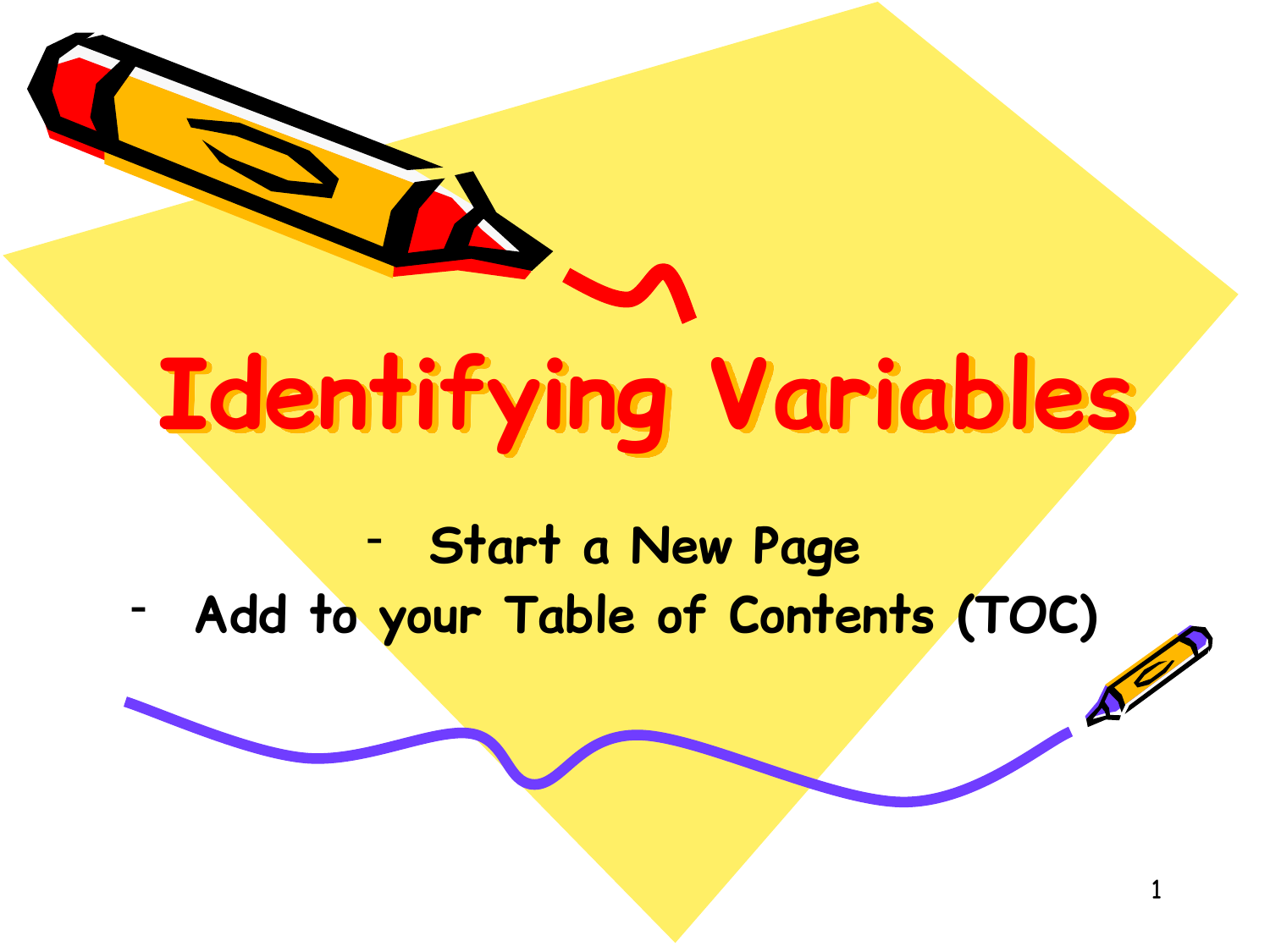

# Identifying Variables
Start a New Page
Add to your Table of Contents (TOC)
1